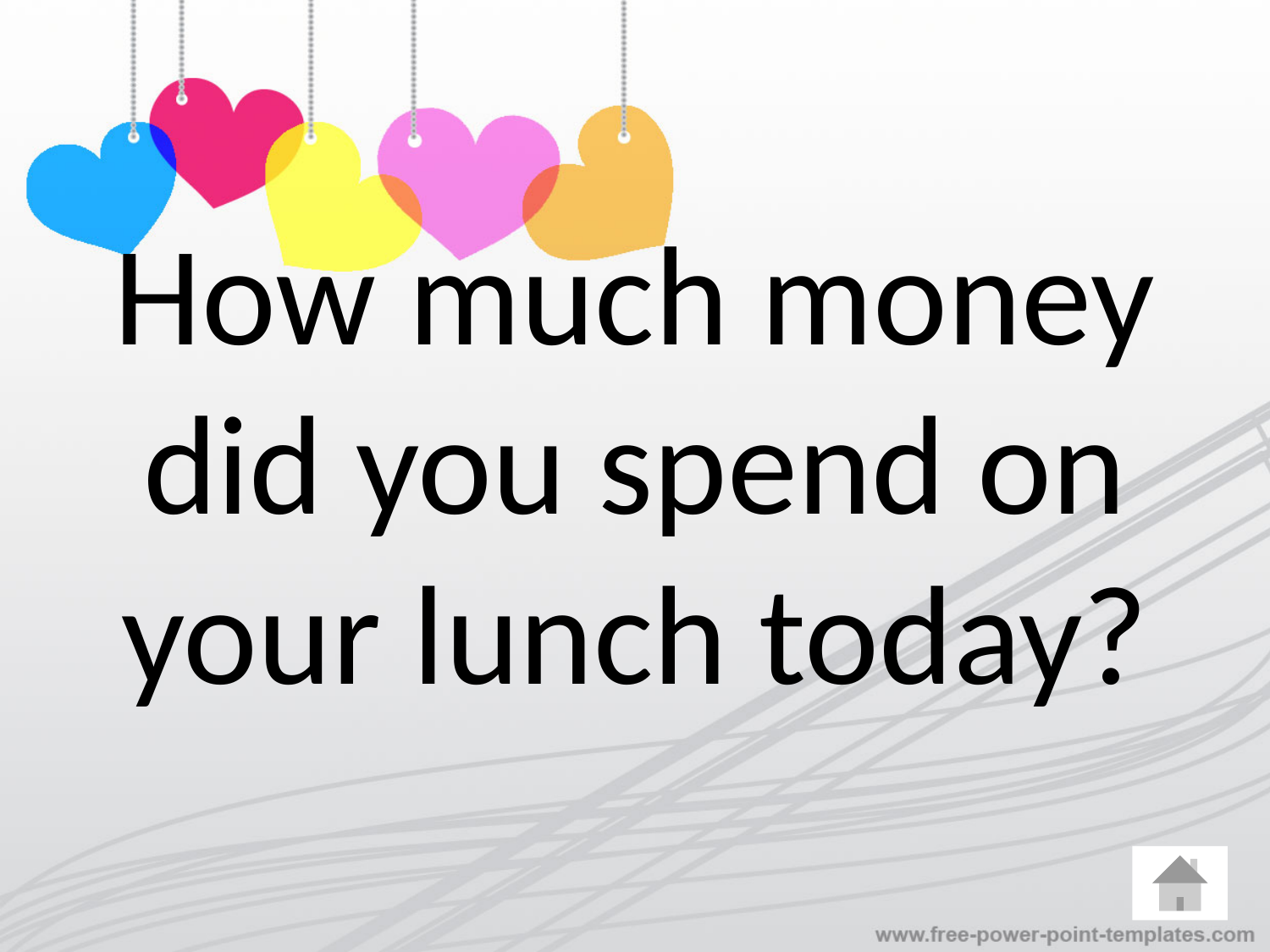

# How much money did you spend on your lunch today?